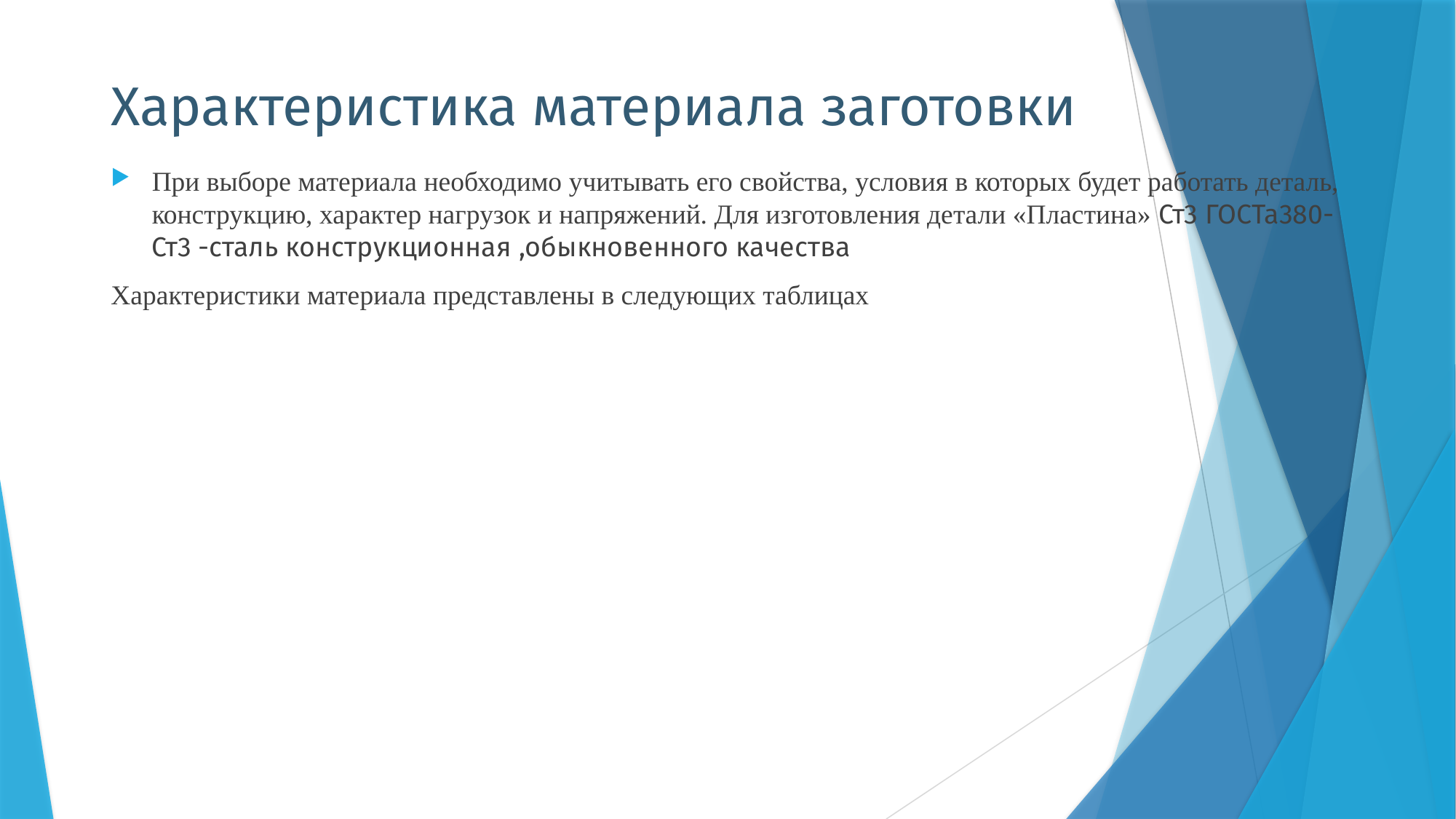

# Характеристика материала заготовки
При выборе материала необходимо учитывать его свойства, условия в которых будет работать деталь, конструкцию, характер нагрузок и напряжений. Для изготовления детали «Пластина» Ст3 ГОСТа380-Ст3 -сталь конструкционная ,обыкновенного качества
Характеристики материала представлены в следующих таблицах